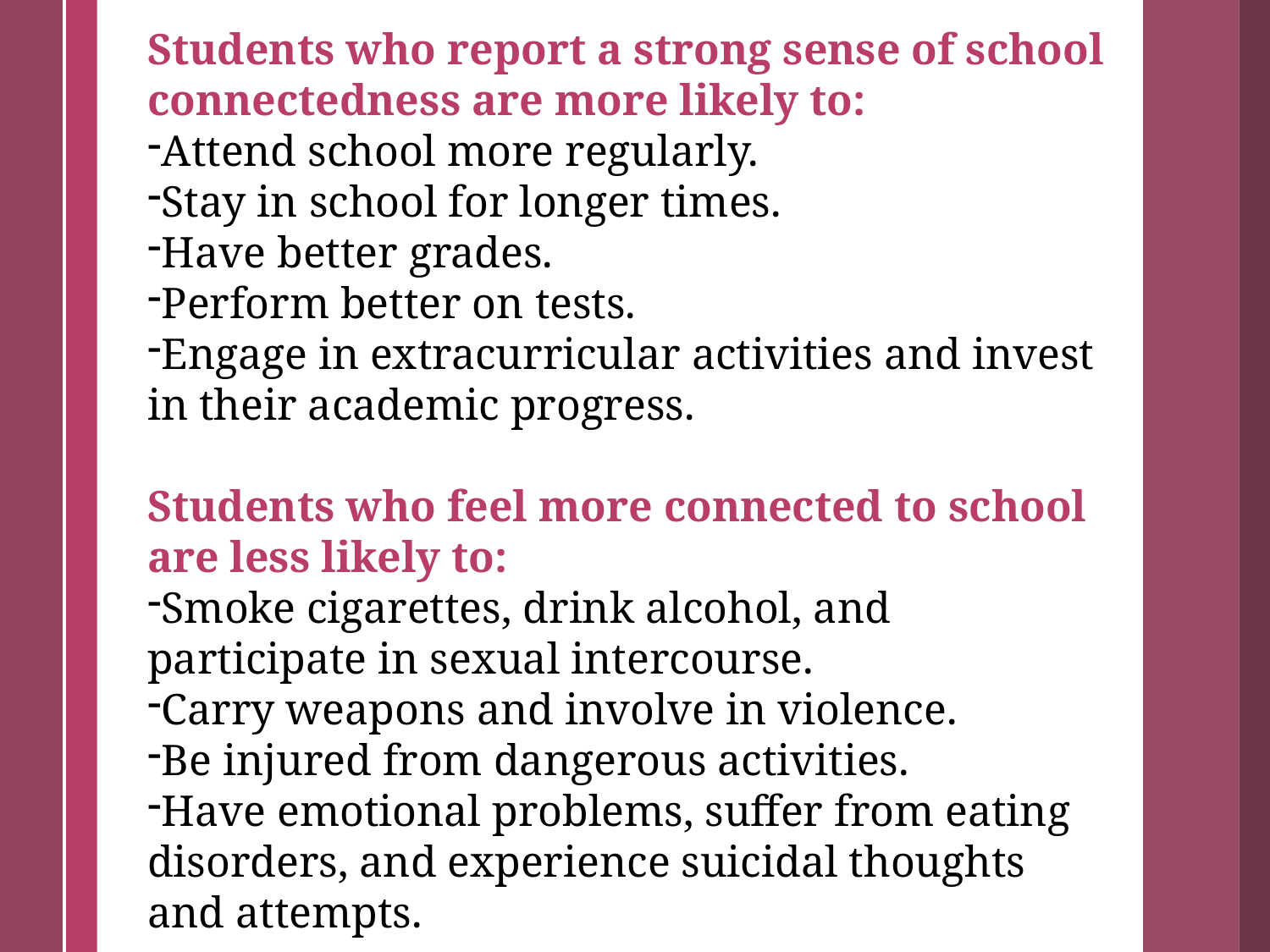

Students who report a strong sense of school connectedness are more likely to:
Attend school more regularly.
Stay in school for longer times.
Have better grades.
Perform better on tests.
Engage in extracurricular activities and invest in their academic progress.

Students who feel more connected to school are less likely to:
Smoke cigarettes, drink alcohol, and participate in sexual intercourse.
Carry weapons and involve in violence.
Be injured from dangerous activities.
Have emotional problems, suffer from eating disorders, and experience suicidal thoughts and attempts.